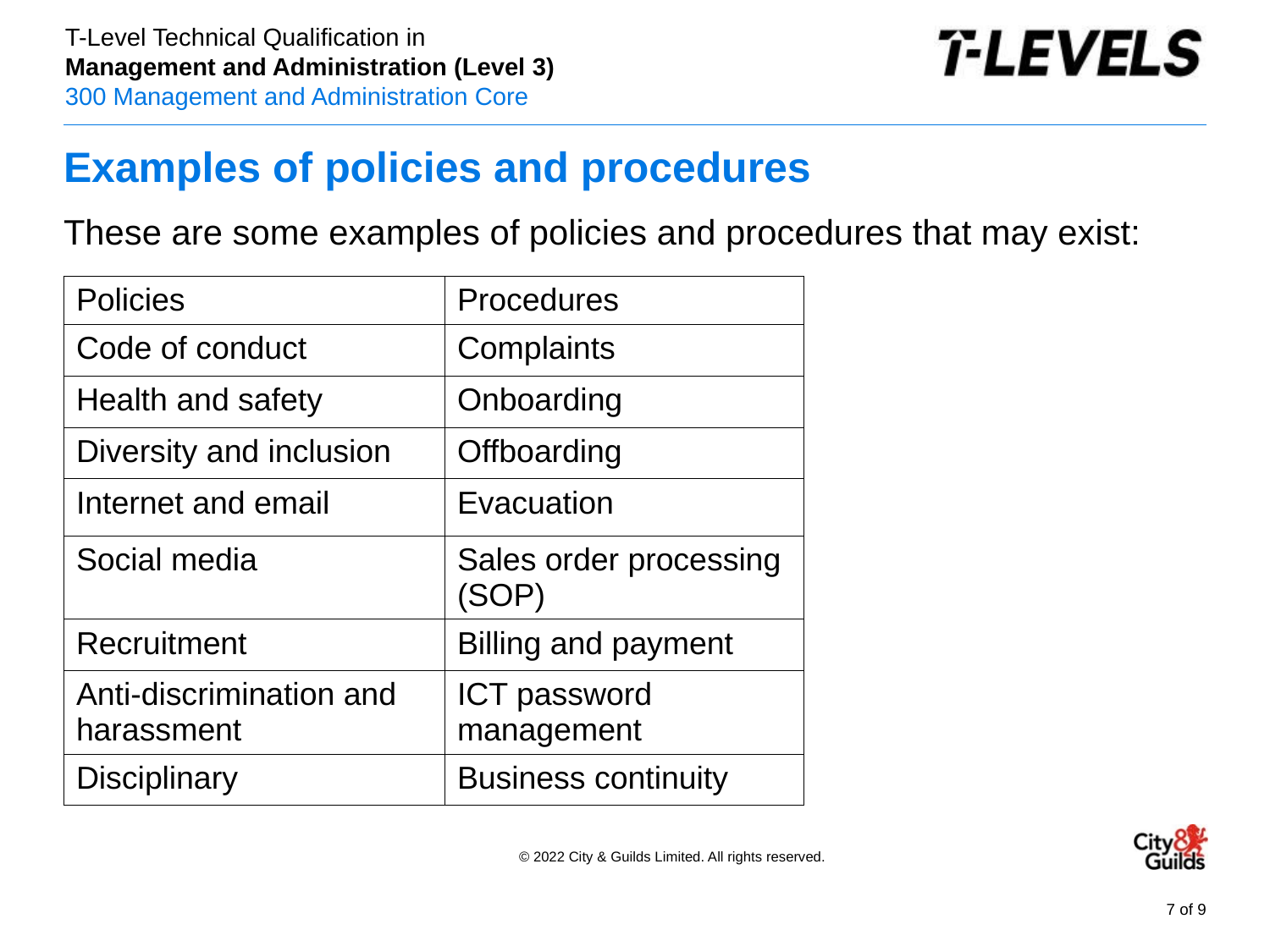

# Examples of policies and procedures
These are some examples of policies and procedures that may exist:
| Policies | Procedures |
| --- | --- |
| Code of conduct | Complaints |
| Health and safety | Onboarding |
| Diversity and inclusion | Offboarding |
| Internet and email | Evacuation |
| Social media | Sales order processing (SOP) |
| Recruitment | Billing and payment |
| Anti-discrimination and harassment | ICT password management |
| Disciplinary | Business continuity |